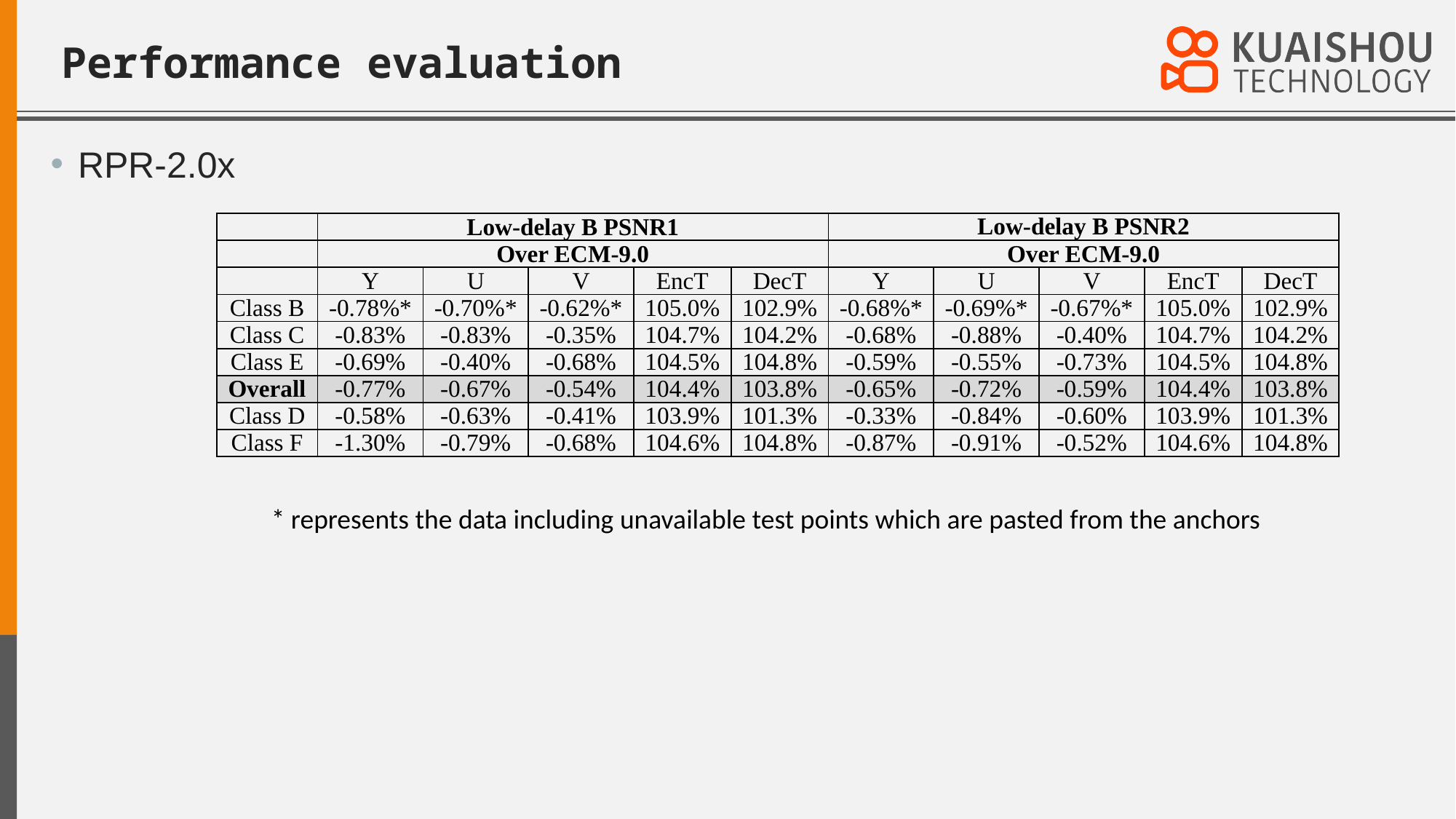

# Performance evaluation
RPR-2.0x

|  | Low-delay B PSNR1 |  |  |  |  | Low-delay B PSNR2 |  |  |  |  |
| --- | --- | --- | --- | --- | --- | --- | --- | --- | --- | --- |
|  | Over ECM-9.0 |  |  |  |  | Over ECM-9.0 |  |  |  |  |
|  | Y | U | V | EncT | DecT | Y | U | V | EncT | DecT |
| Class B | -0.78%\* | -0.70%\* | -0.62%\* | 105.0% | 102.9% | -0.68%\* | -0.69%\* | -0.67%\* | 105.0% | 102.9% |
| Class C | -0.83% | -0.83% | -0.35% | 104.7% | 104.2% | -0.68% | -0.88% | -0.40% | 104.7% | 104.2% |
| Class E | -0.69% | -0.40% | -0.68% | 104.5% | 104.8% | -0.59% | -0.55% | -0.73% | 104.5% | 104.8% |
| Overall | -0.77% | -0.67% | -0.54% | 104.4% | 103.8% | -0.65% | -0.72% | -0.59% | 104.4% | 103.8% |
| Class D | -0.58% | -0.63% | -0.41% | 103.9% | 101.3% | -0.33% | -0.84% | -0.60% | 103.9% | 101.3% |
| Class F | -1.30% | -0.79% | -0.68% | 104.6% | 104.8% | -0.87% | -0.91% | -0.52% | 104.6% | 104.8% |
* represents the data including unavailable test points which are pasted from the anchors